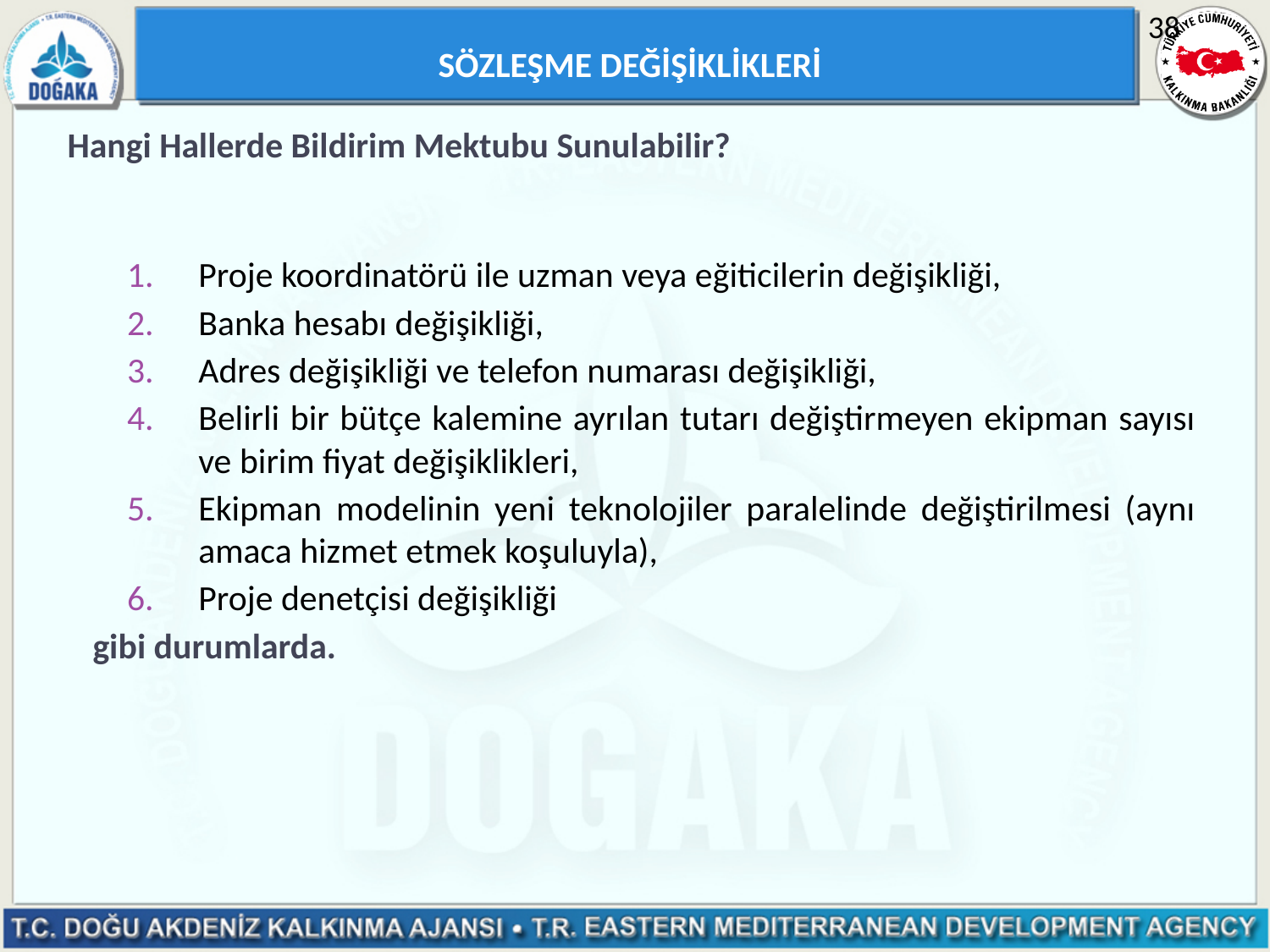

SÖZLEŞME DEĞİŞİKLİKLERİ
38
# Hangi Hallerde Bildirim Mektubu Sunulabilir?
Proje koordinatörü ile uzman veya eğiticilerin değişikliği,
Banka hesabı değişikliği,
Adres değişikliği ve telefon numarası değişikliği,
Belirli bir bütçe kalemine ayrılan tutarı değiştirmeyen ekipman sayısı ve birim fiyat değişiklikleri,
Ekipman modelinin yeni teknolojiler paralelinde değiştirilmesi (aynı amaca hizmet etmek koşuluyla),
Proje denetçisi değişikliği
gibi durumlarda.